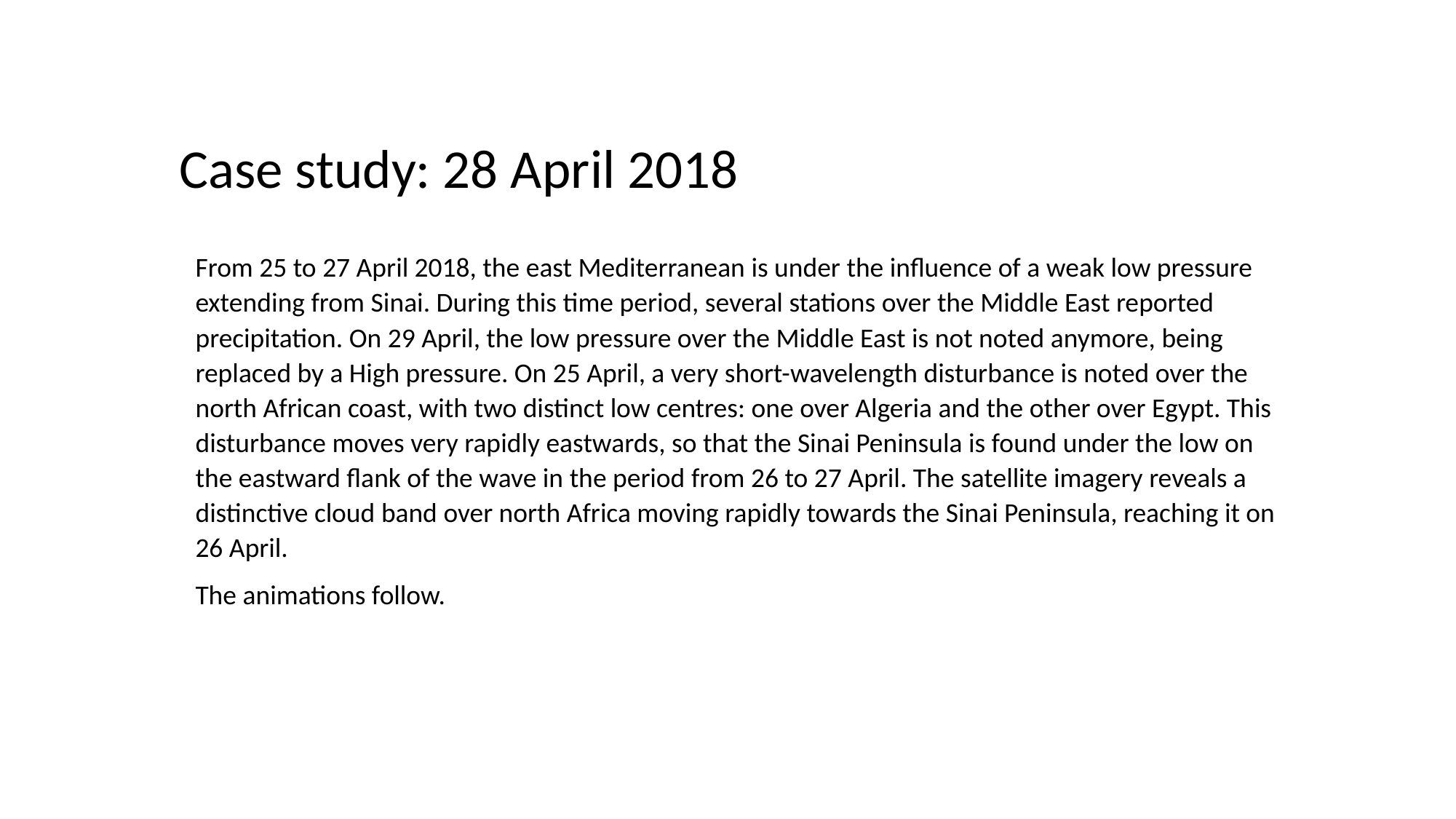

Case study: 28 April 2018
From 25 to 27 April 2018, the east Mediterranean is under the influence of a weak low pressure extending from Sinai. During this time period, several stations over the Middle East reported precipitation. On 29 April, the low pressure over the Middle East is not noted anymore, being replaced by a High pressure. On 25 April, a very short-wavelength disturbance is noted over the north African coast, with two distinct low centres: one over Algeria and the other over Egypt. This disturbance moves very rapidly eastwards, so that the Sinai Peninsula is found under the low on the eastward flank of the wave in the period from 26 to 27 April. The satellite imagery reveals a distinctive cloud band over north Africa moving rapidly towards the Sinai Peninsula, reaching it on 26 April.
The animations follow.